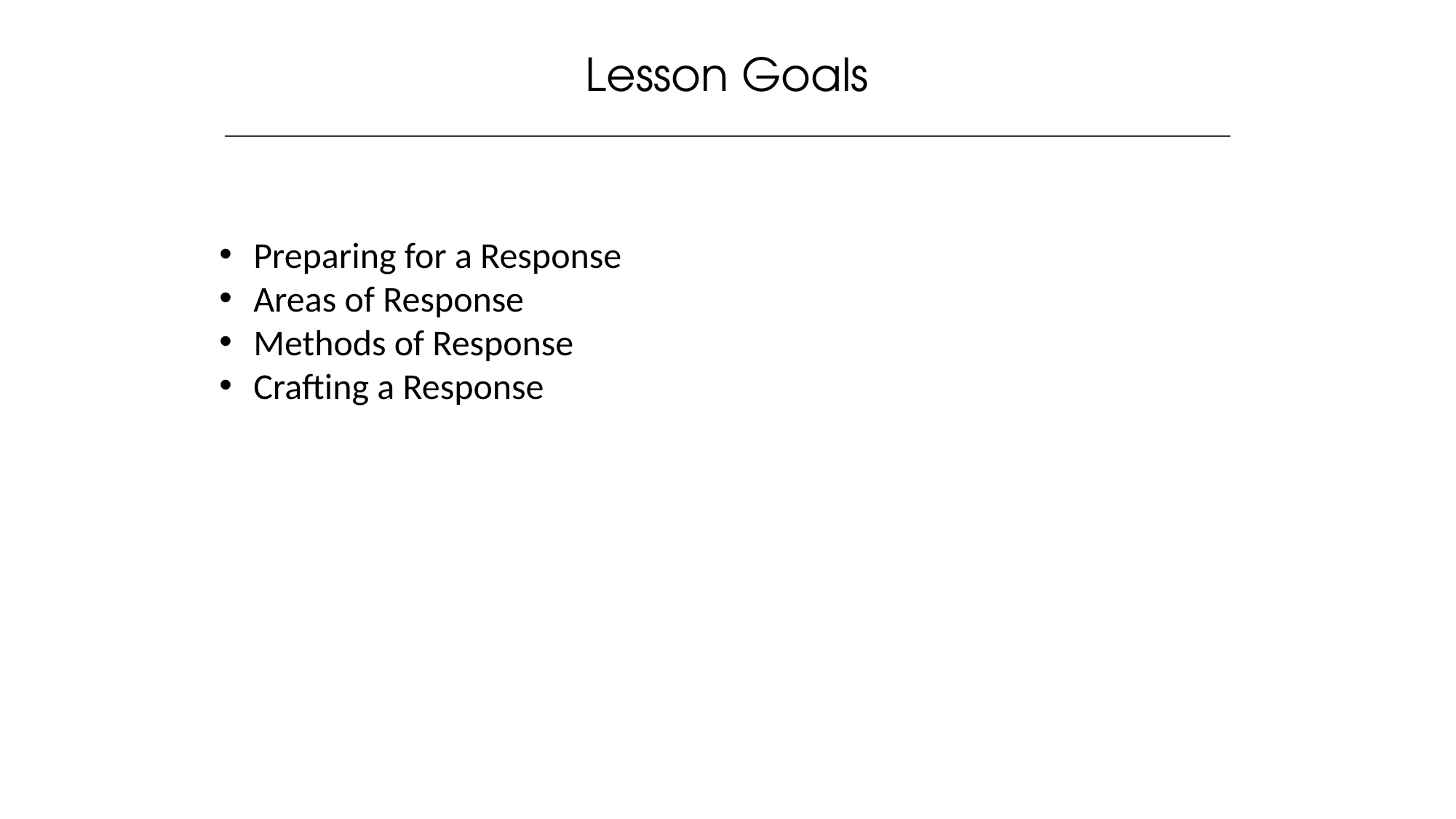

Lesson Goals
HAWKES LEARNING

Preparing for a Response
Areas of Response
Methods of Response
Crafting a Response